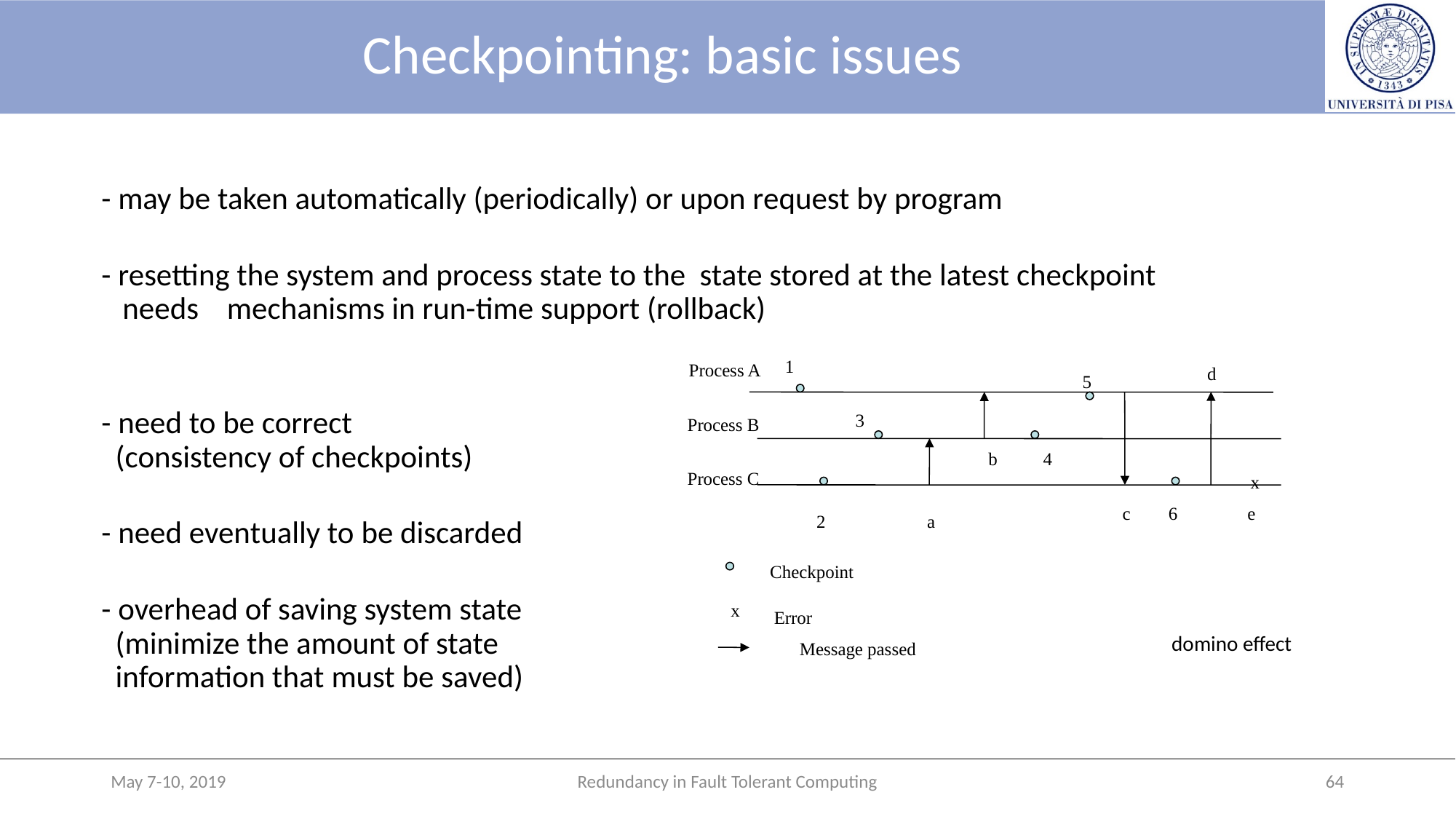

# Checkpointing: basic issues
- may be taken automatically (periodically) or upon request by program

- resetting the system and process state to the  state stored at the latest checkpoint
   needs    mechanisms in run-time support (rollback)

- need to be correct
  (consistency of checkpoints)

- need eventually to be discarded

- overhead of saving system state
  (minimize the amount of state
  information that must be saved)

1
Process A
d
5

3
Process B

b
4
Process C
x

c
6
e
2
a
Checkpoint

x
Error
Message passed

domino effect
May 7-10, 2019
Redundancy in Fault Tolerant Computing
64